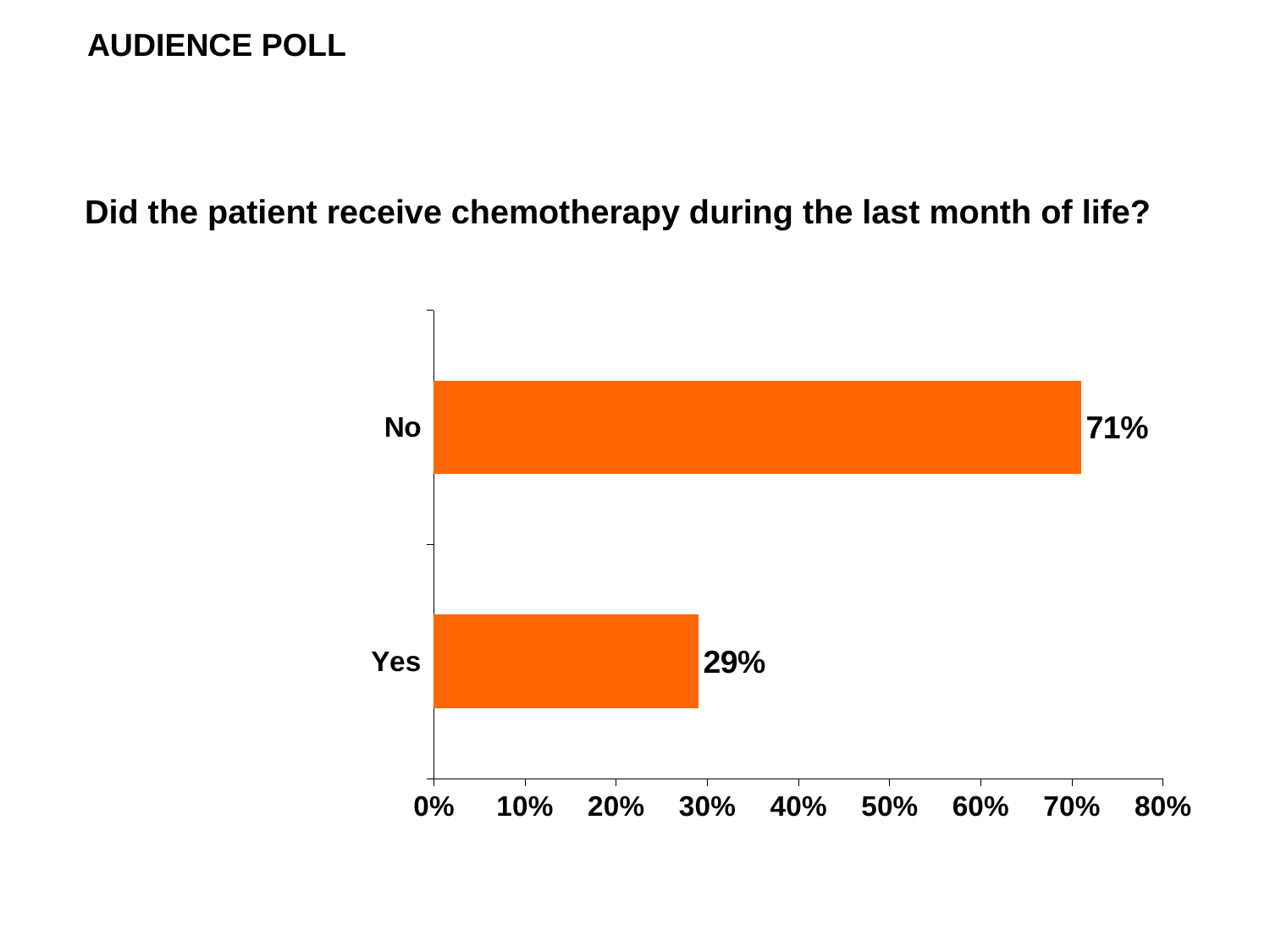

AUDIENCE POLL
Did the patient receive chemotherapy during the last month of life?

### Chart

| Category | Series 1 |
|---|---|
| Yes | 0.29 |
| No | 0.71 |